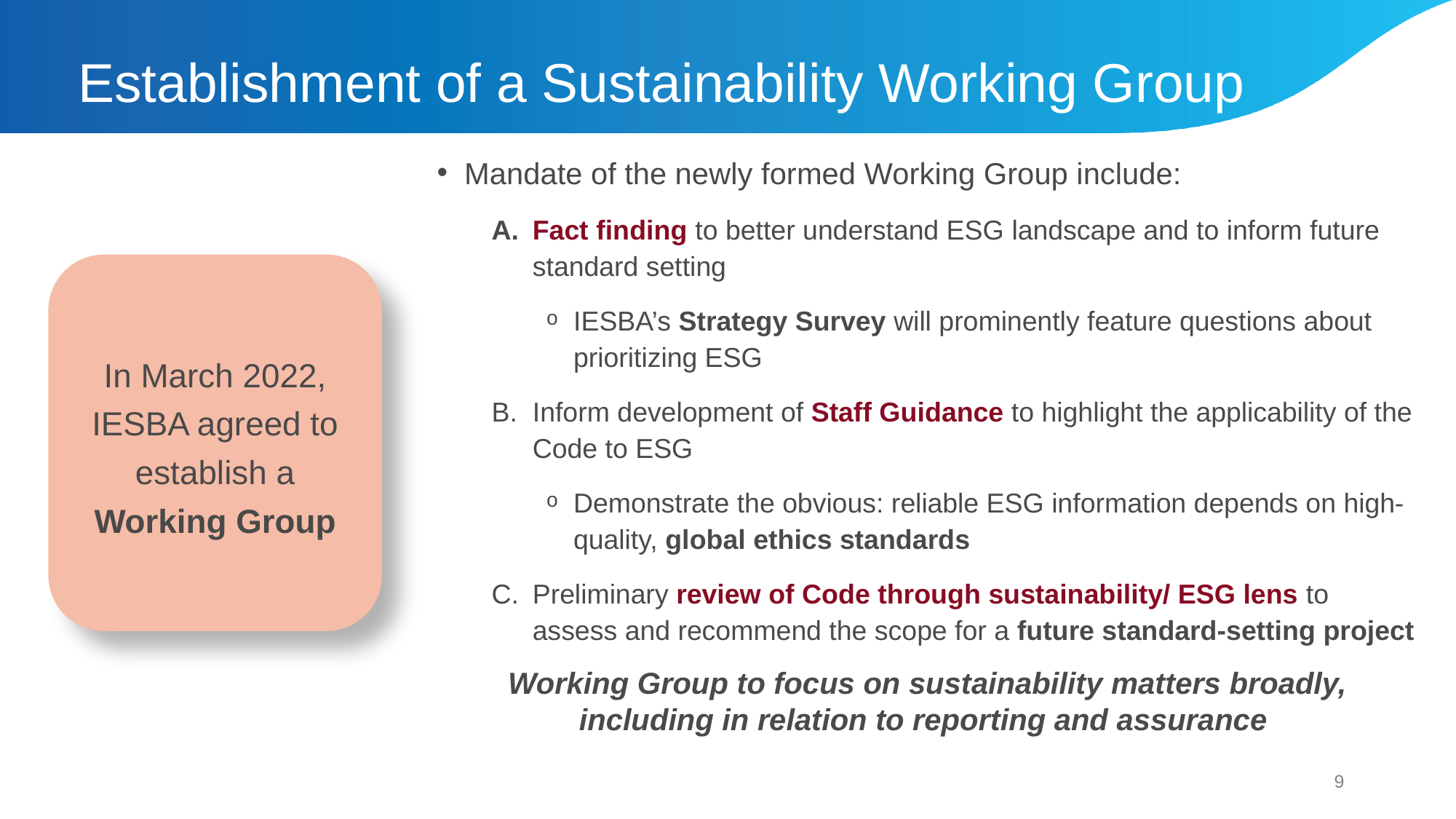

# Establishment of a Sustainability Working Group
Mandate of the newly formed Working Group include:
Fact finding to better understand ESG landscape and to inform future standard setting
IESBA’s Strategy Survey will prominently feature questions about prioritizing ESG
Inform development of Staff Guidance to highlight the applicability of the Code to ESG
Demonstrate the obvious: reliable ESG information depends on high-quality, global ethics standards
Preliminary review of Code through sustainability/ ESG lens to assess and recommend the scope for a future standard-setting project
Working Group to focus on sustainability matters broadly, including in relation to reporting and assurance

In March 2022, IESBA agreed to establish a Working Group
9